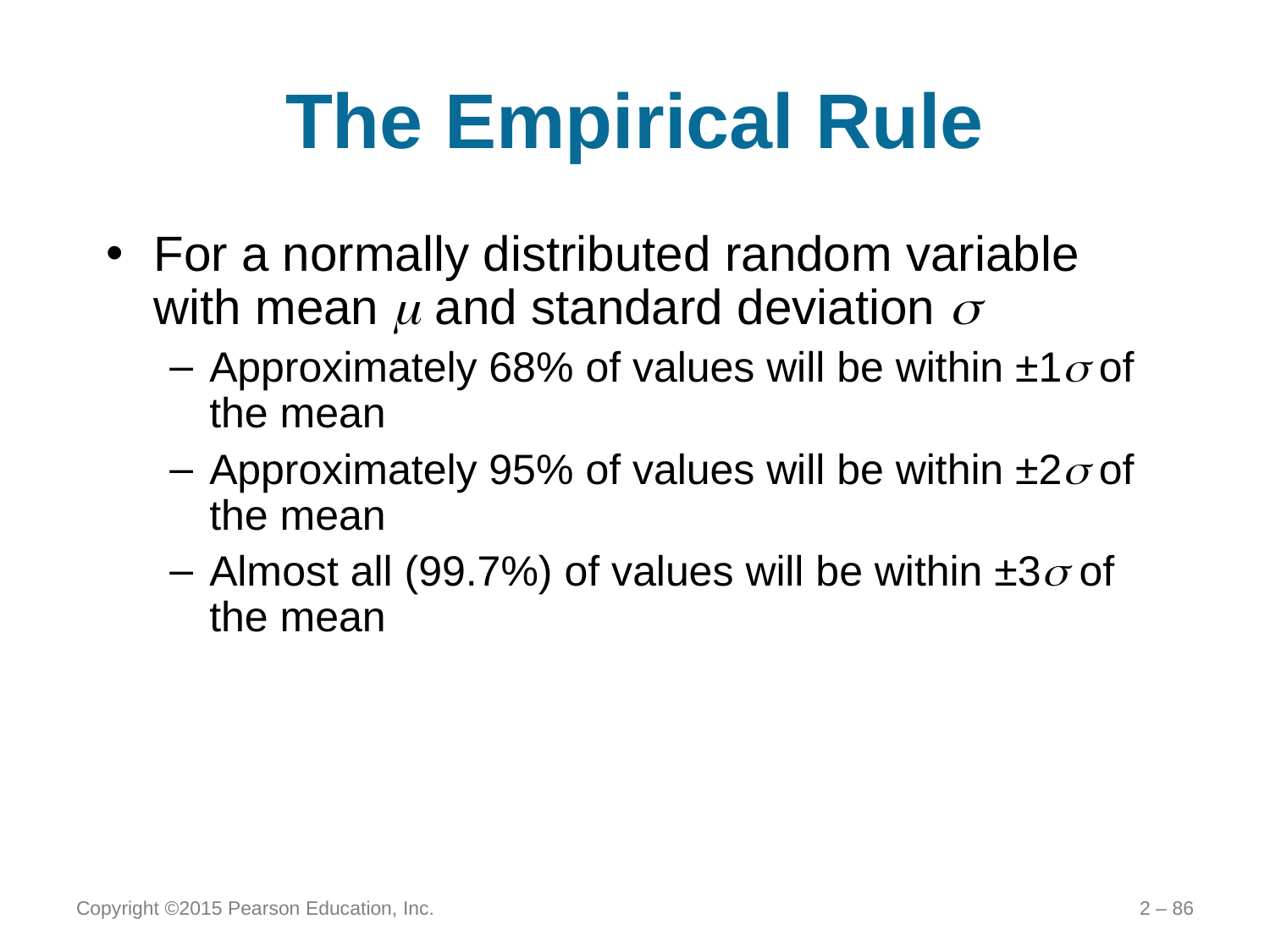

# The Empirical Rule
For a normally distributed random variable with mean μ and standard deviation σ
Approximately 68% of values will be within ±1σ of the mean
Approximately 95% of values will be within ±2σ of the mean
Almost all (99.7%) of values will be within ±3σ of the mean

Copyright ©2015 Pearson Education, Inc.
2 – 86